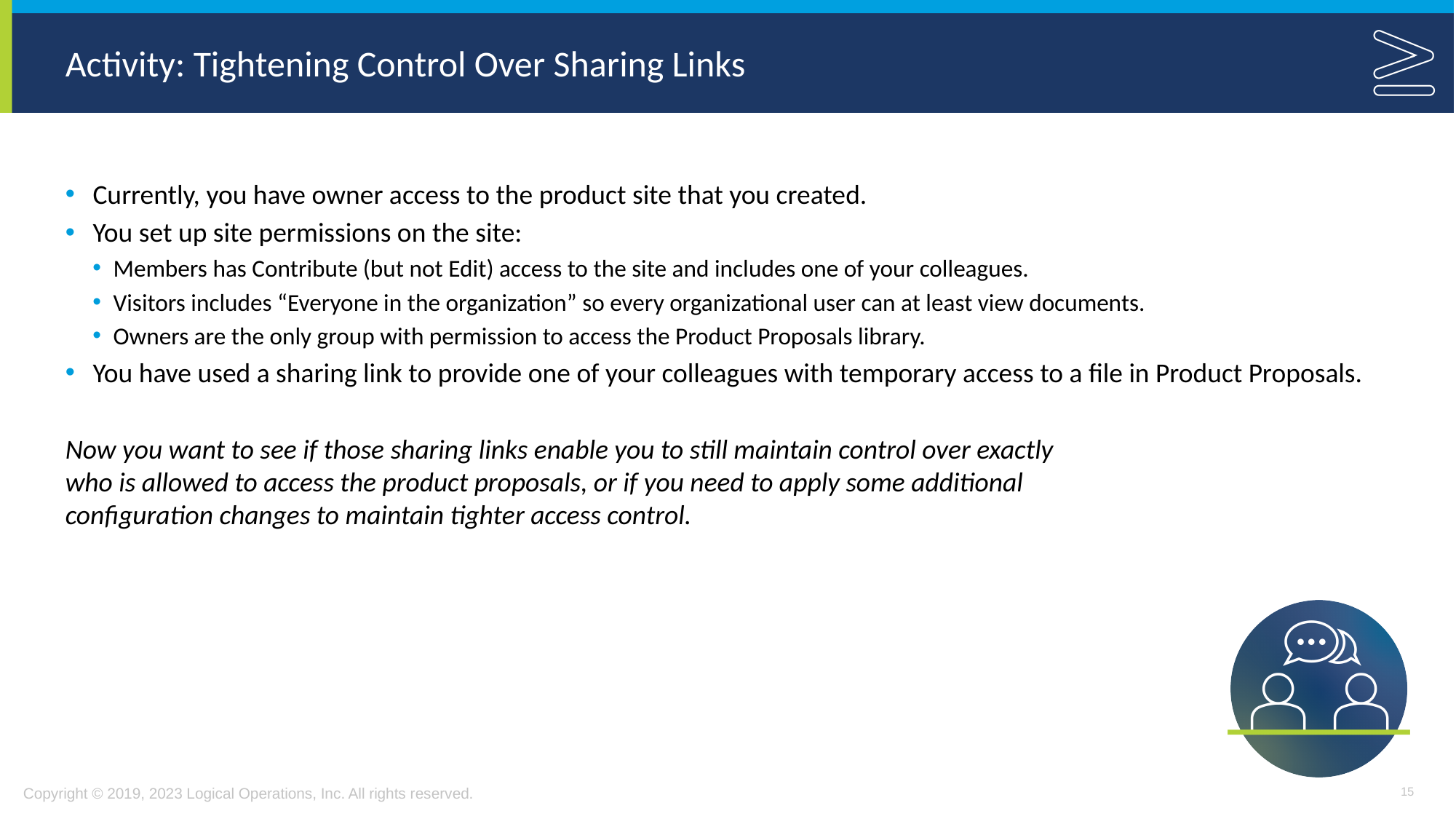

# Activity: Tightening Control Over Sharing Links
Currently, you have owner access to the product site that you created.
You set up site permissions on the site:
Members has Contribute (but not Edit) access to the site and includes one of your colleagues.
Visitors includes “Everyone in the organization” so every organizational user can at least view documents.
Owners are the only group with permission to access the Product Proposals library.
You have used a sharing link to provide one of your colleagues with temporary access to a file in Product Proposals.

Now you want to see if those sharing links enable you to still maintain control over exactly
who is allowed to access the product proposals, or if you need to apply some additional
configuration changes to maintain tighter access control.
15